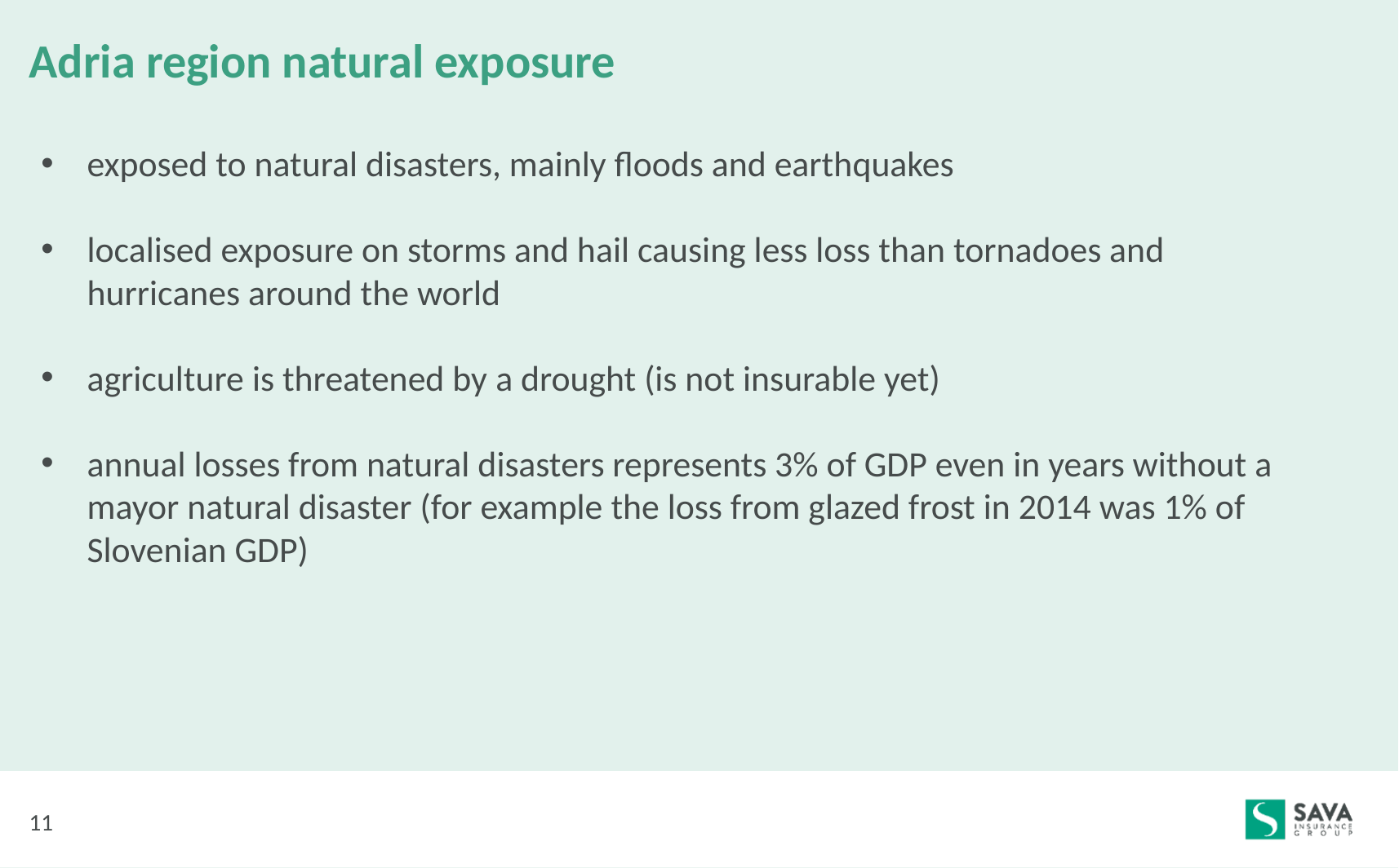

# Adria region natural exposure
exposed to natural disasters, mainly floods and earthquakes

localised exposure on storms and hail causing less loss than tornadoes and hurricanes around the world

agriculture is threatened by a drought (is not insurable yet)

annual losses from natural disasters represents 3% of GDP even in years without a mayor natural disaster (for example the loss from glazed frost in 2014 was 1% of Slovenian GDP)

11